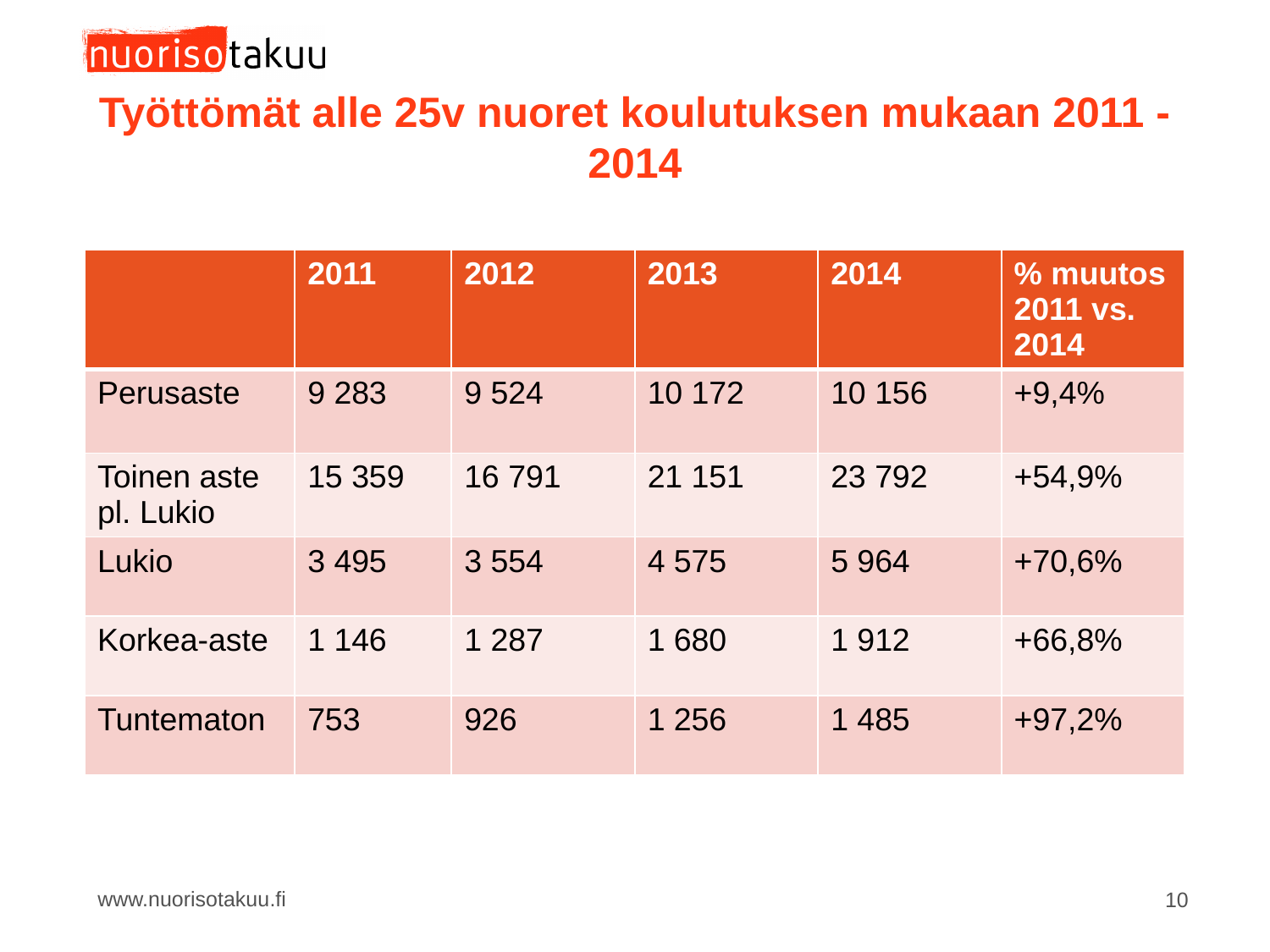

# Työttömät alle 25v nuoret koulutuksen mukaan 2011 - 2014
|  | 2011 | 2012 | 2013 | 2014 | % muutos 2011 vs. 2014 |
| --- | --- | --- | --- | --- | --- |
| Perusaste | 9 283 | 9 524 | 10 172 | 10 156 | +9,4% |
| Toinen aste pl. Lukio | 15 359 | 16 791 | 21 151 | 23 792 | +54,9% |
| Lukio | 3 495 | 3 554 | 4 575 | 5 964 | +70,6% |
| Korkea-aste | 1 146 | 1 287 | 1 680 | 1 912 | +66,8% |
| Tuntematon | 753 | 926 | 1 256 | 1 485 | +97,2% |